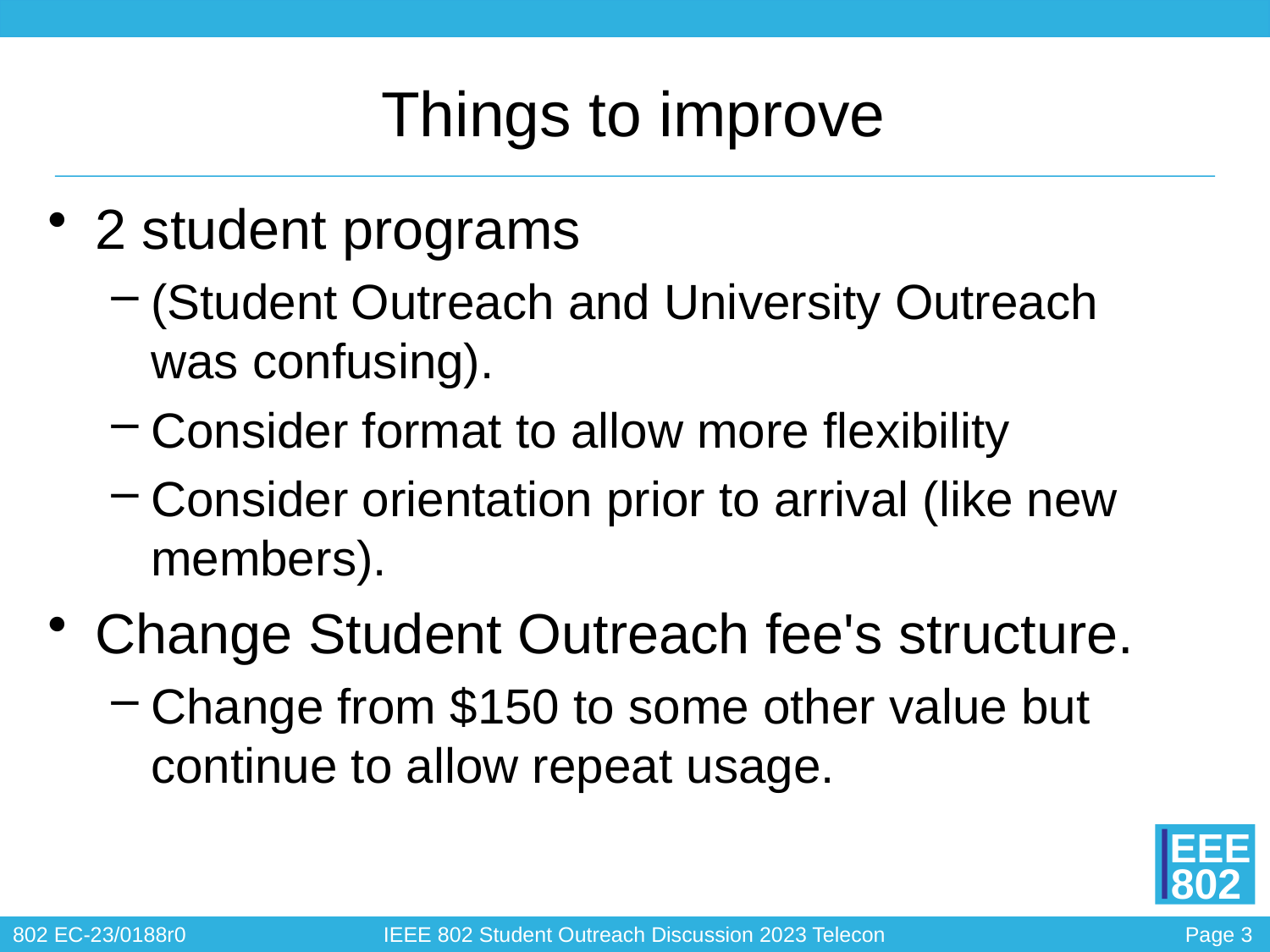

# Things to improve
2 student programs
(Student Outreach and University Outreach was confusing).
Consider format to allow more flexibility
Consider orientation prior to arrival (like new members).
Change Student Outreach fee's structure.
Change from $150 to some other value but continue to allow repeat usage.